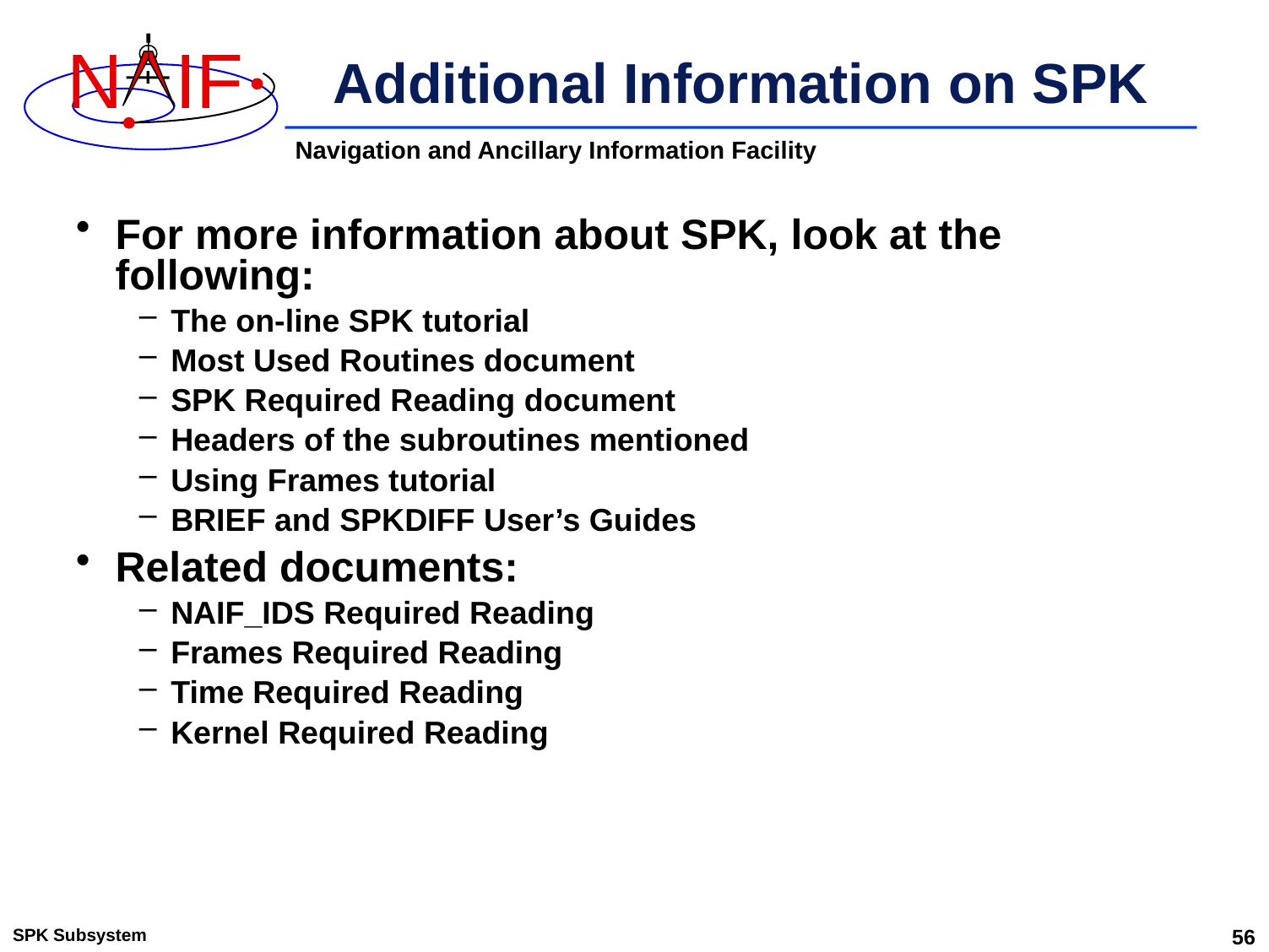

# Additional Information on SPK
For more information about SPK, look at the following:
The on-line SPK tutorial
Most Used Routines document
SPK Required Reading document
Headers of the subroutines mentioned
Using Frames tutorial
BRIEF and SPKDIFF User’s Guides
Related documents:
NAIF_IDS Required Reading
Frames Required Reading
Time Required Reading
Kernel Required Reading
SPK Subsystem
56